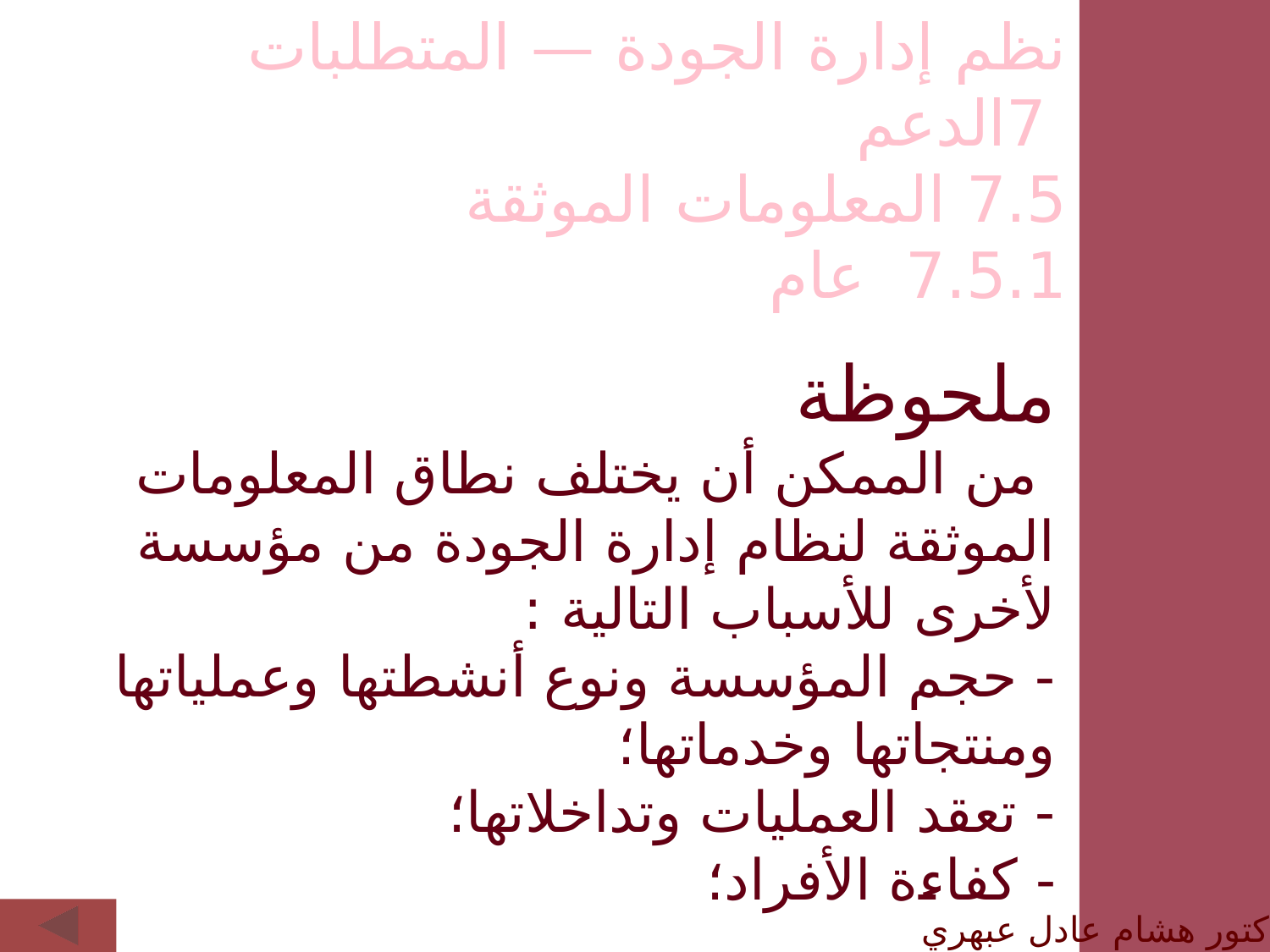

نظم إدارة الجودة — المتطلبات
 7الدعم
7.5 المعلومات الموثقة
7.5.1  عام

ملحوظة
 من الممكن أن يختلف نطاق المعلومات الموثقة لنظام إدارة الجودة من مؤسسة لأخرى للأسباب التالية :
	- حجم المؤسسة ونوع أنشطتها وعملياتها ومنتجاتها وخدماتها؛
	- تعقد العمليات وتداخلاتها؛
	- كفاءة الأفراد؛

الدكتور هشام عادل عبهري